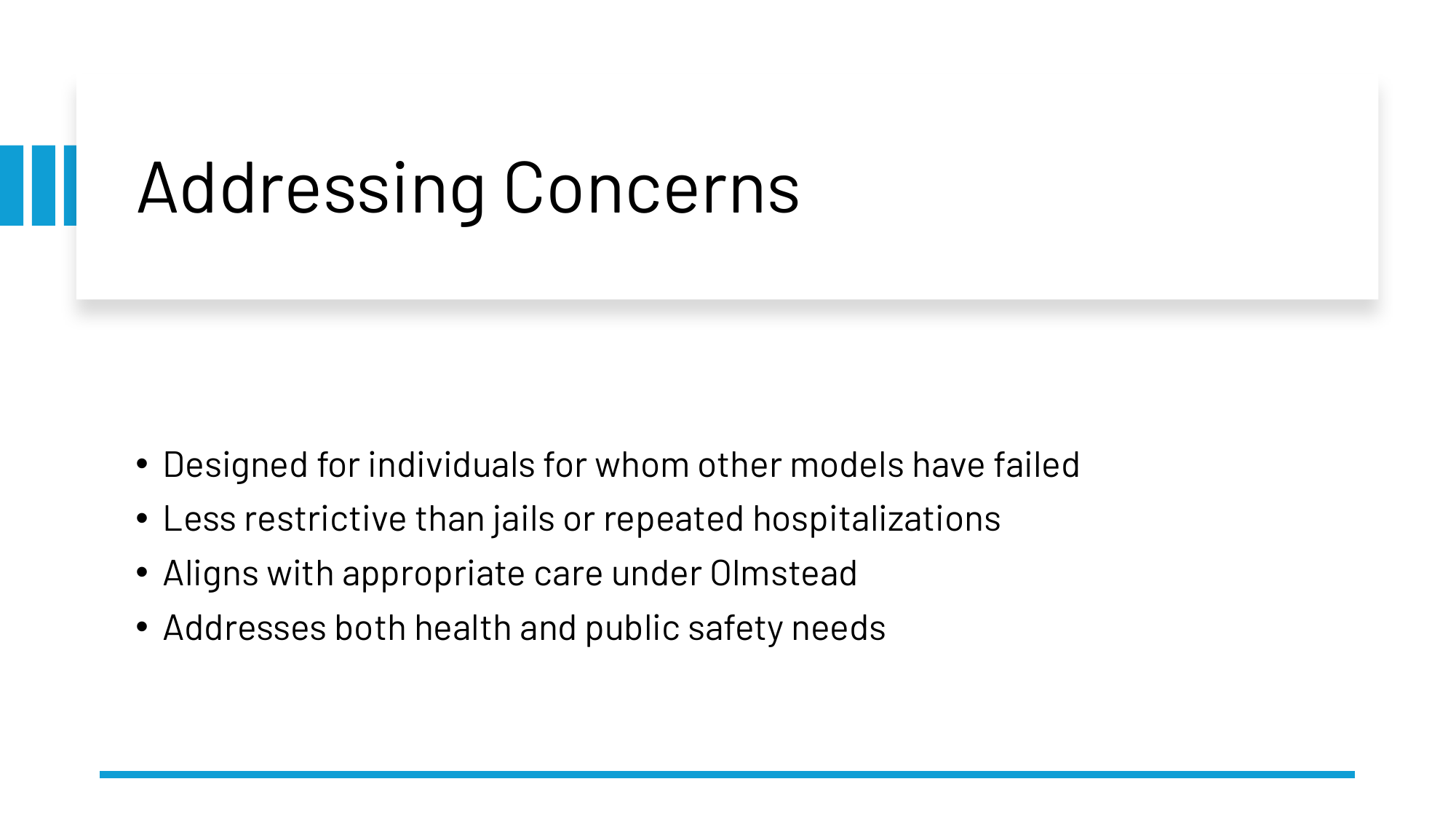

# Addressing Concerns

Designed for individuals for whom other models have failed
Less restrictive than jails or repeated hospitalizations
Aligns with appropriate care under Olmstead
Addresses both health and public safety needs